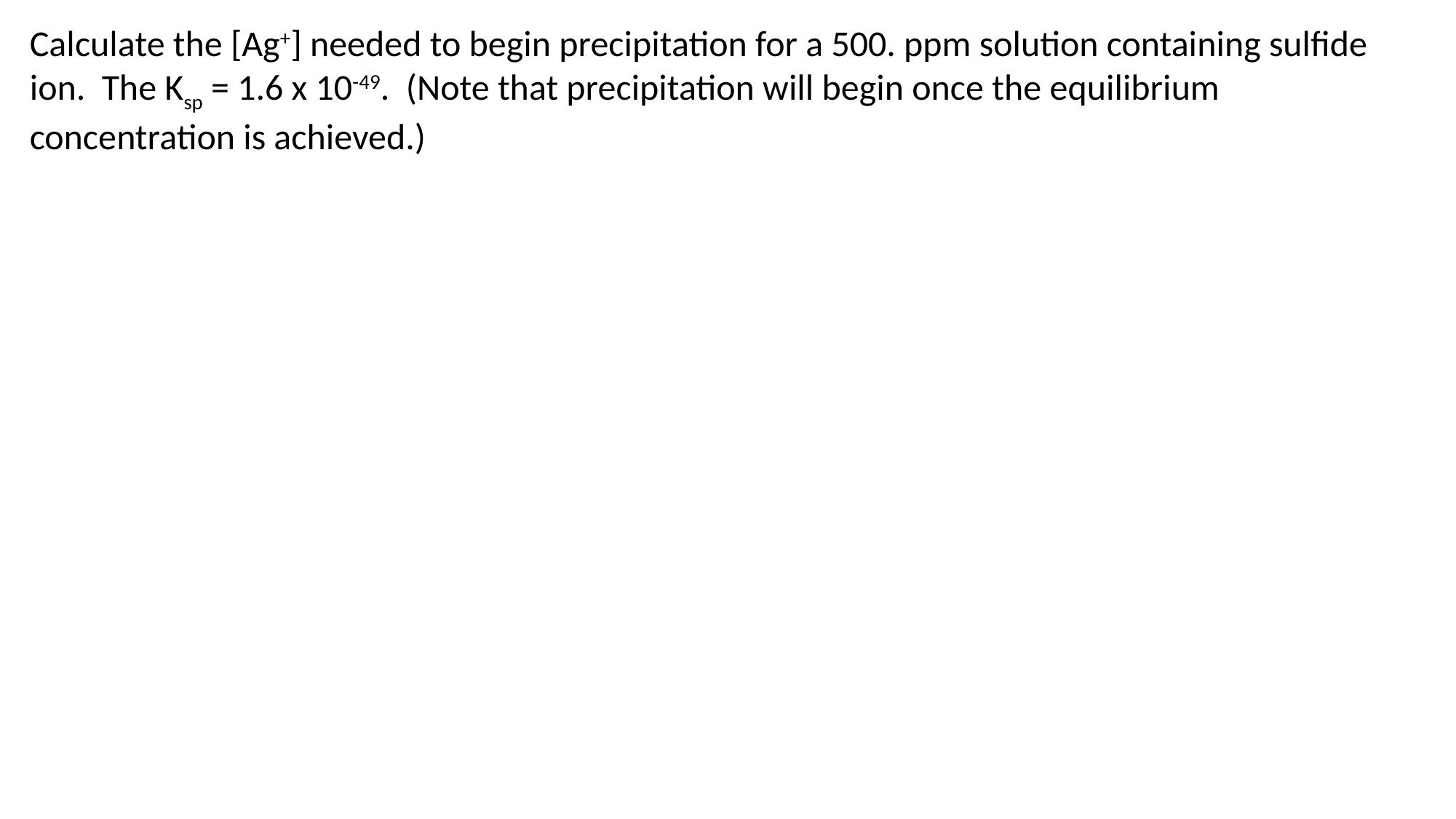

Calculate the [Ag+] needed to begin precipitation for a 500. ppm solution containing sulfide ion.  The Ksp = 1.6 x 10-49.  (Note that precipitation will begin once the equilibrium concentration is achieved.)